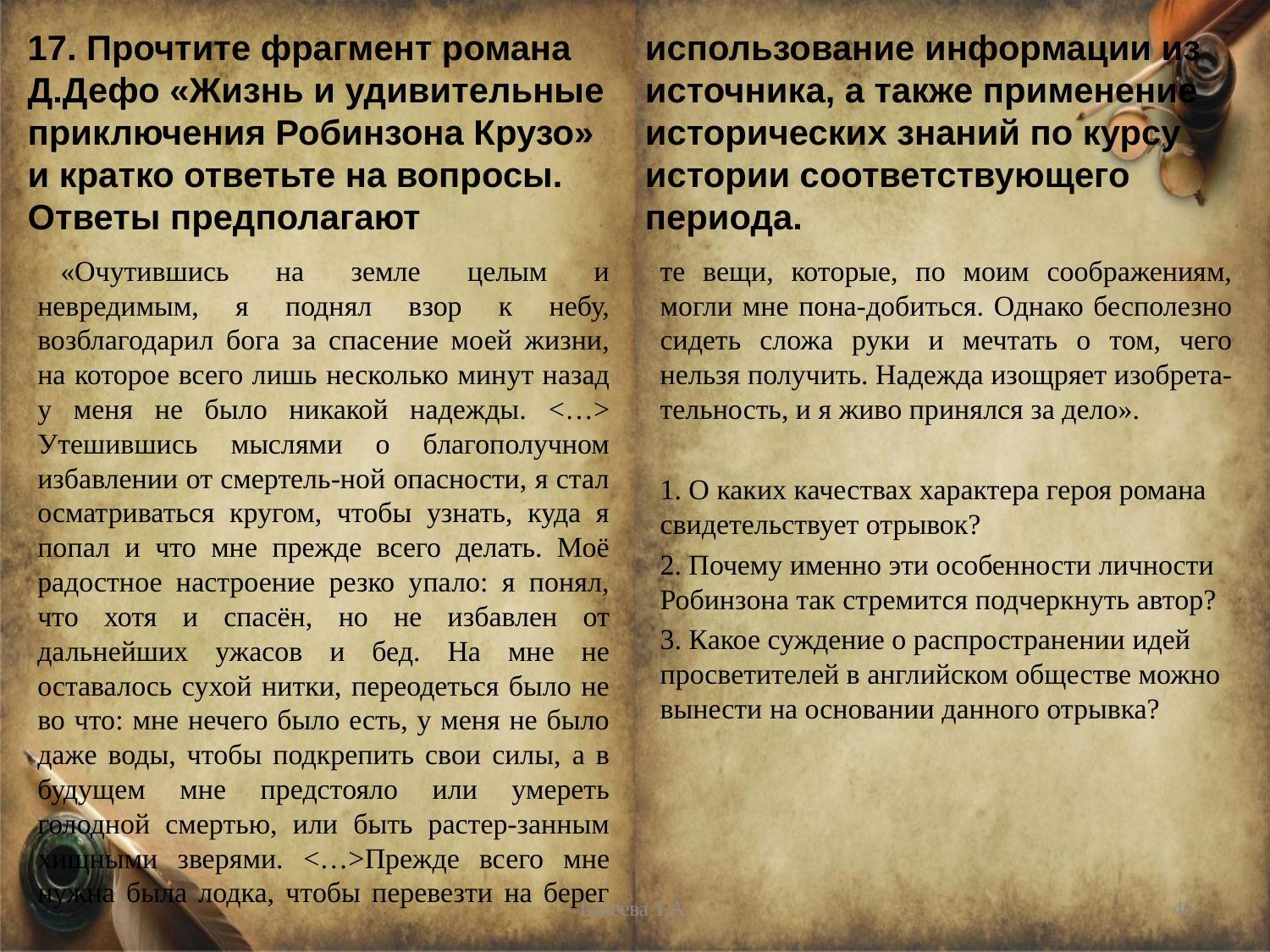

# 17. Прочтите фрагмент романа Д.Дефо «Жизнь и удивительные приключения Робинзона Крузо» и кратко ответьте на вопросы. Ответы предполагают использование информации из источника, а также применение исторических знаний по курсу истории соответствующего периода.
«Очутившись на земле целым и невредимым, я поднял взор к небу, возблагодарил бога за спасение моей жизни, на которое всего лишь несколько минут назад у меня не было никакой надежды. <…> Утешившись мыслями о благополучном избавлении от смертель-ной опасности, я стал осматриваться кругом, чтобы узнать, куда я попал и что мне прежде всего делать. Моё радостное настроение резко упало: я понял, что хотя и спасён, но не избавлен от дальнейших ужасов и бед. На мне не оставалось сухой нитки, переодеться было не во что: мне нечего было есть, у меня не было даже воды, чтобы подкрепить свои силы, а в будущем мне предстояло или умереть голодной смертью, или быть растер-занным хищными зверями. <…>Прежде всего мне нужна была лодка, чтобы перевезти на берег те вещи, которые, по моим соображениям, могли мне пона-добиться. Однако бесполезно сидеть сложа руки и мечтать о том, чего нельзя получить. Надежда изощряет изобрета-тельность, и я живо принялся за дело».

1. О каких качествах характера героя романа свидетельствует отрывок?
2. Почему именно эти особенности личности Робинзона так стремится подчеркнуть автор?
3. Какое суждение о распространении идей просветителей в английском обществе можно вынести на основании данного отрывка?
Бакеева Т.А.
45